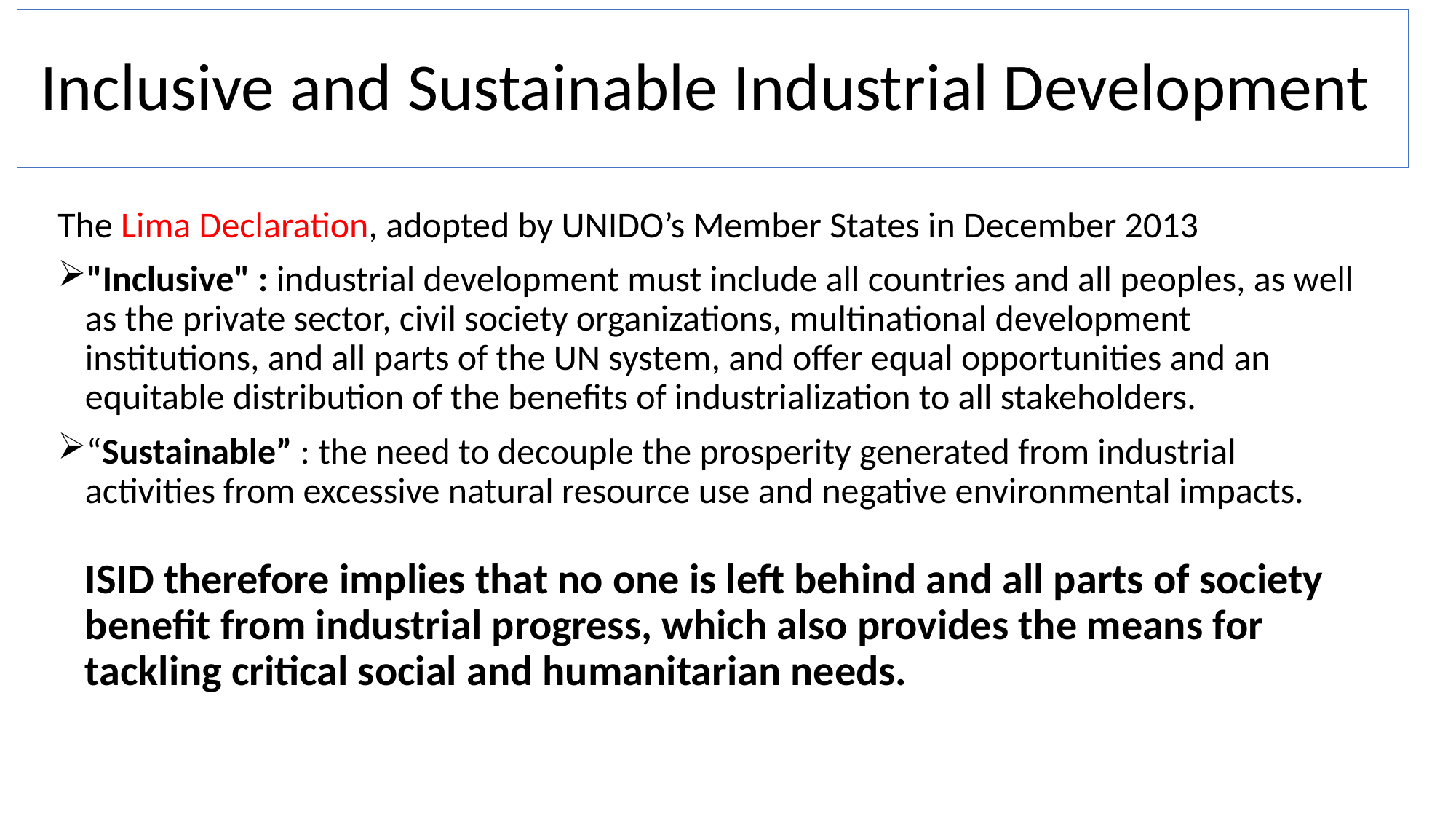

# Inclusive and Sustainable Industrial Development
The Lima Declaration, adopted by UNIDO’s Member States in December 2013
"Inclusive" : industrial development must include all countries and all peoples, as well as the private sector, civil society organizations, multinational development institutions, and all parts of the UN system, and offer equal opportunities and an equitable distribution of the benefits of industrialization to all stakeholders.
“Sustainable” : the need to decouple the prosperity generated from industrial activities from excessive natural resource use and negative environmental impacts.
ISID therefore implies that no one is left behind and all parts of society benefit from industrial progress, which also provides the means for tackling critical social and humanitarian needs.